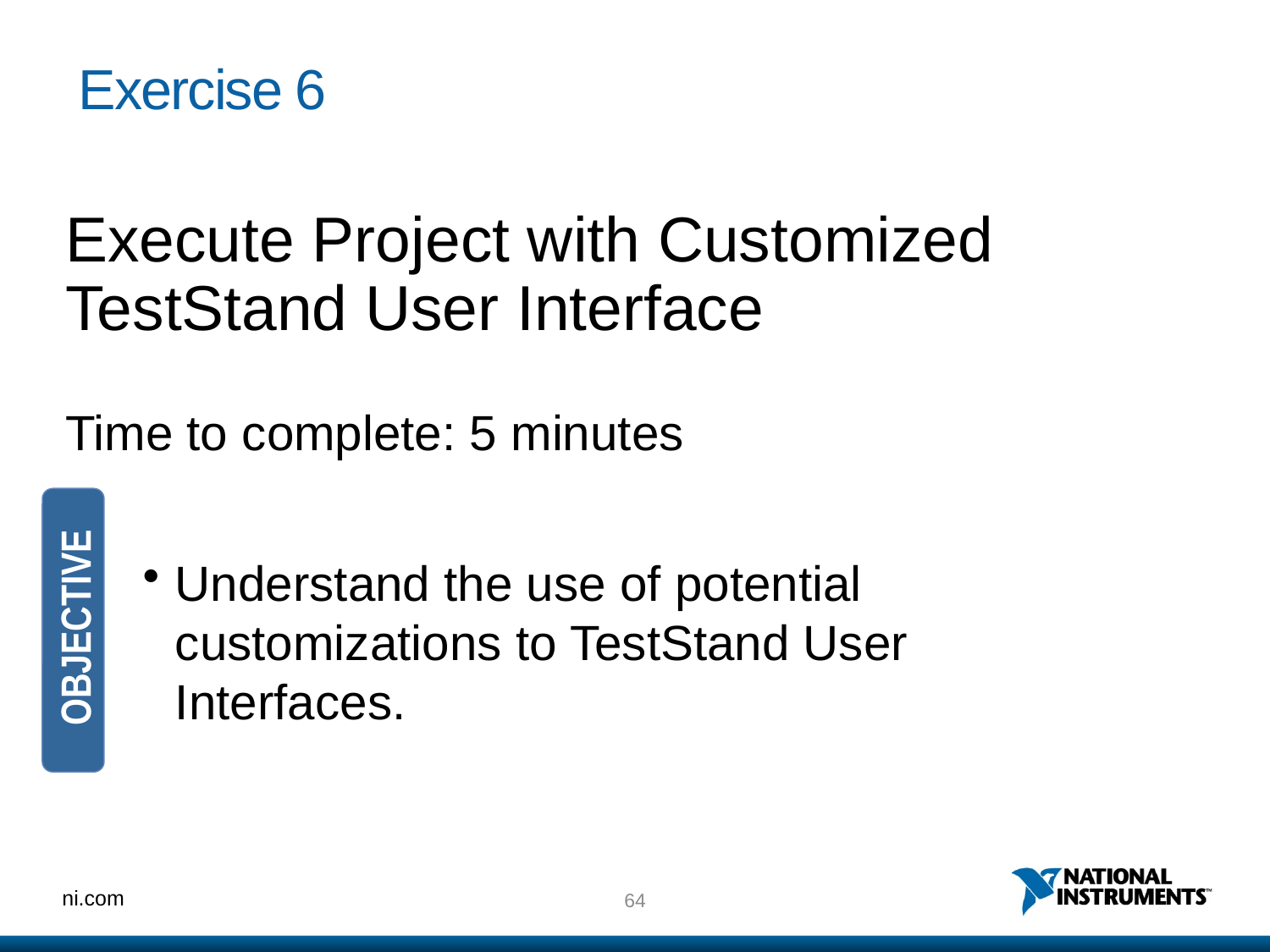

# Exercise 6
Execute Project with Customized TestStand User Interface

Time to complete: 5 minutes

Understand the use of potential customizations to TestStand User Interfaces.

OBJECTIVE